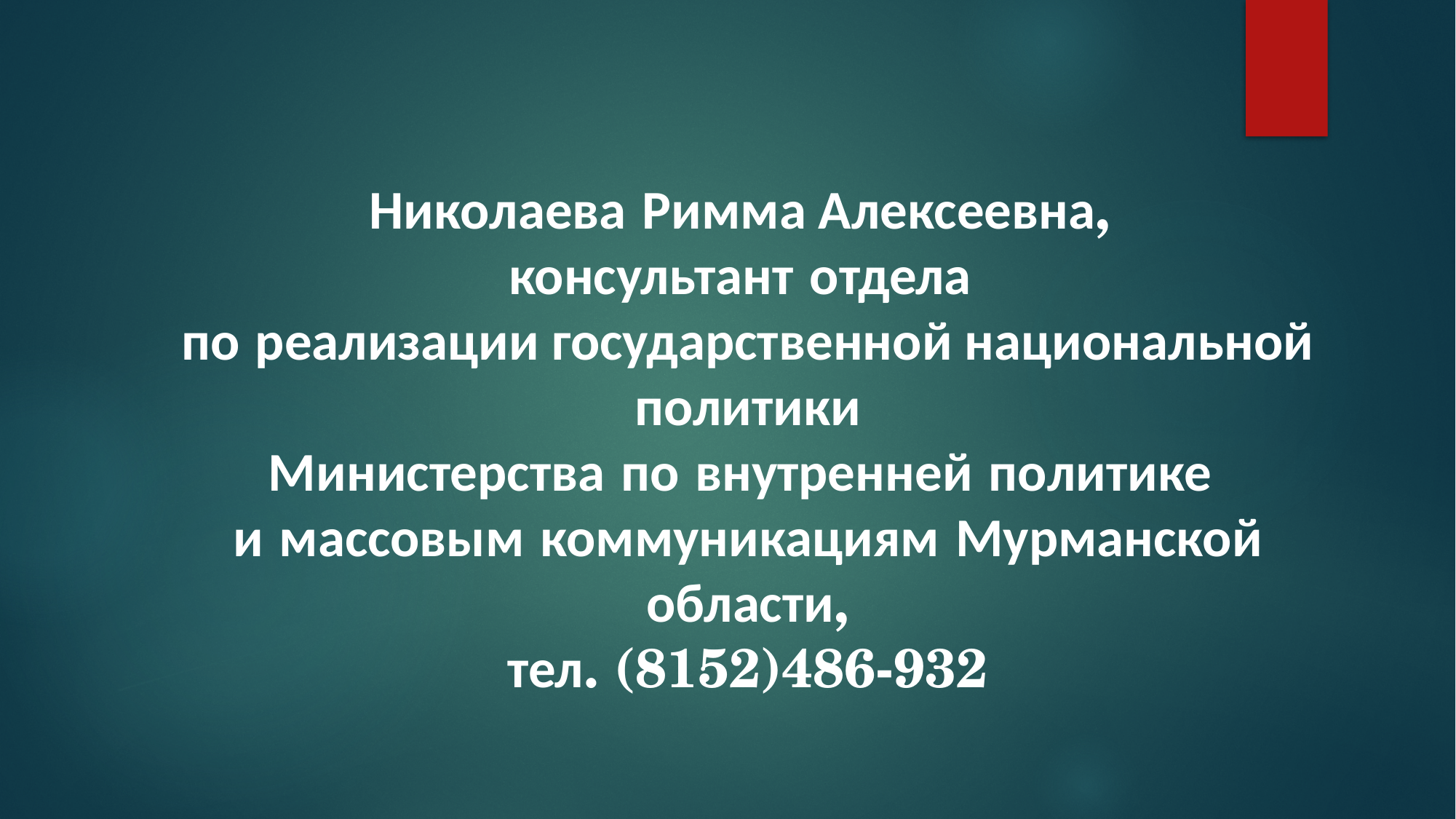

Николаева Римма Алексеевна,
консультант отдела
по реализации государственной национальной политики
Министерства по внутренней политике
и массовым коммуникациям Мурманской области,
тел. (8152)486-932